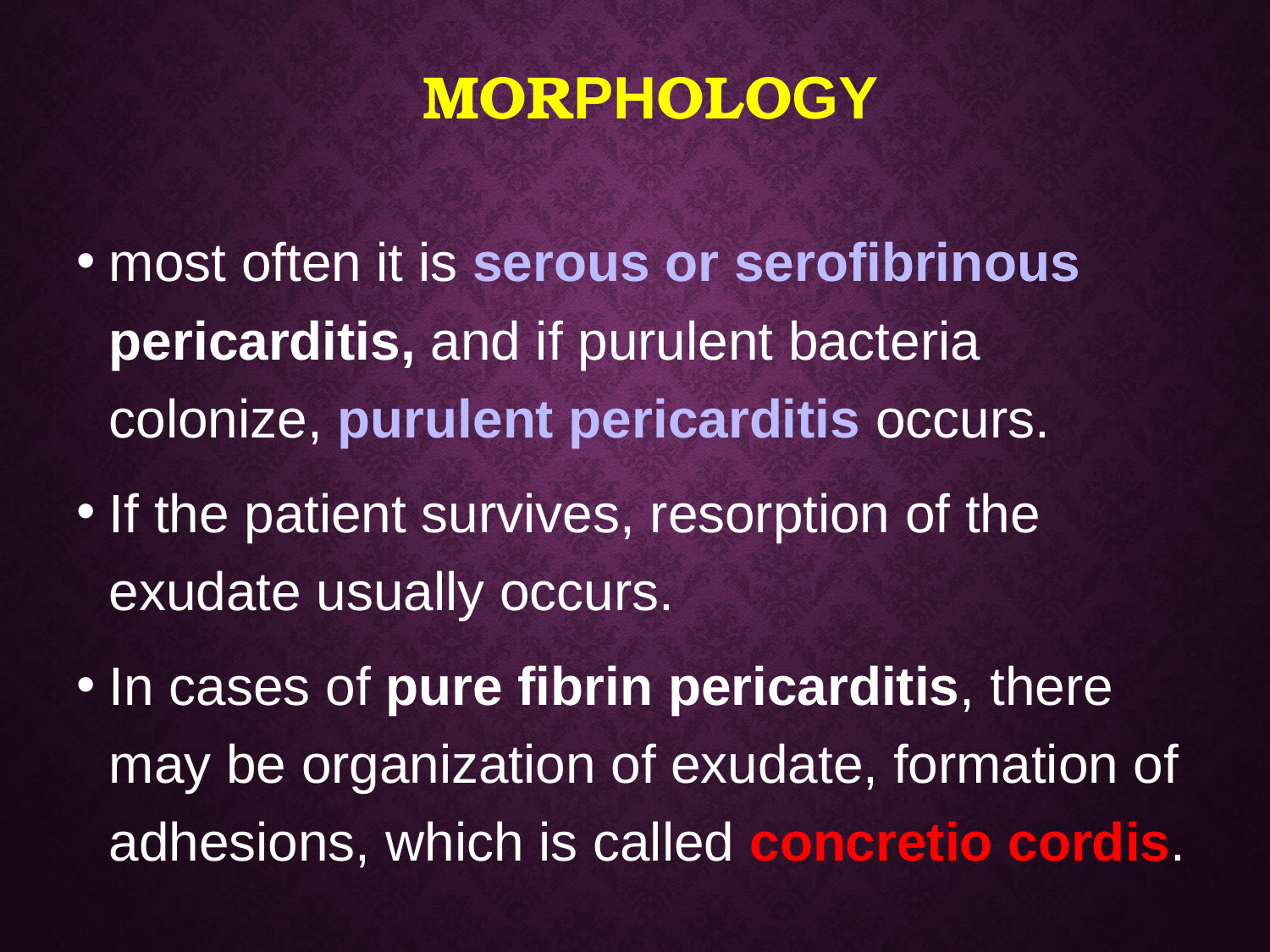

# MorPHology
most often it is serous or serofibrinous pericarditis, and if purulent bacteria colonize, purulent pericarditis occurs.
If the patient survives, resorption of the exudate usually occurs.
In cases of pure fibrin pericarditis, there may be organization of exudate, formation of adhesions, which is called concretio cordis.